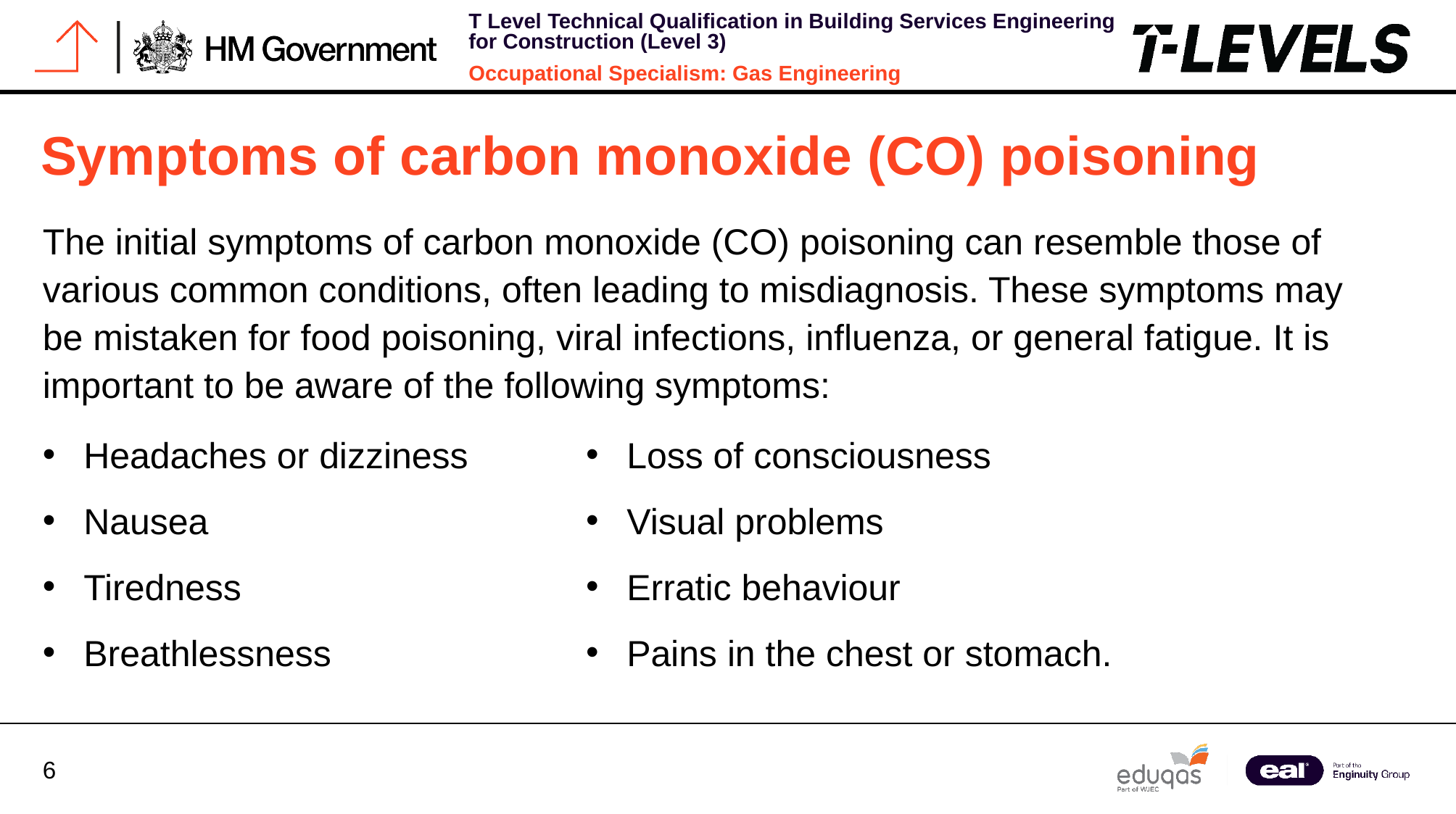

Symptoms of carbon monoxide (CO) poisoning
The initial symptoms of carbon monoxide (CO) poisoning can resemble those of various common conditions, often leading to misdiagnosis. These symptoms may be mistaken for food poisoning, viral infections, influenza, or general fatigue. It is important to be aware of the following symptoms:
Headaches or dizziness
Nausea
Tiredness
Breathlessness
Loss of consciousness
Visual problems
Erratic behaviour
Pains in the chest or stomach.